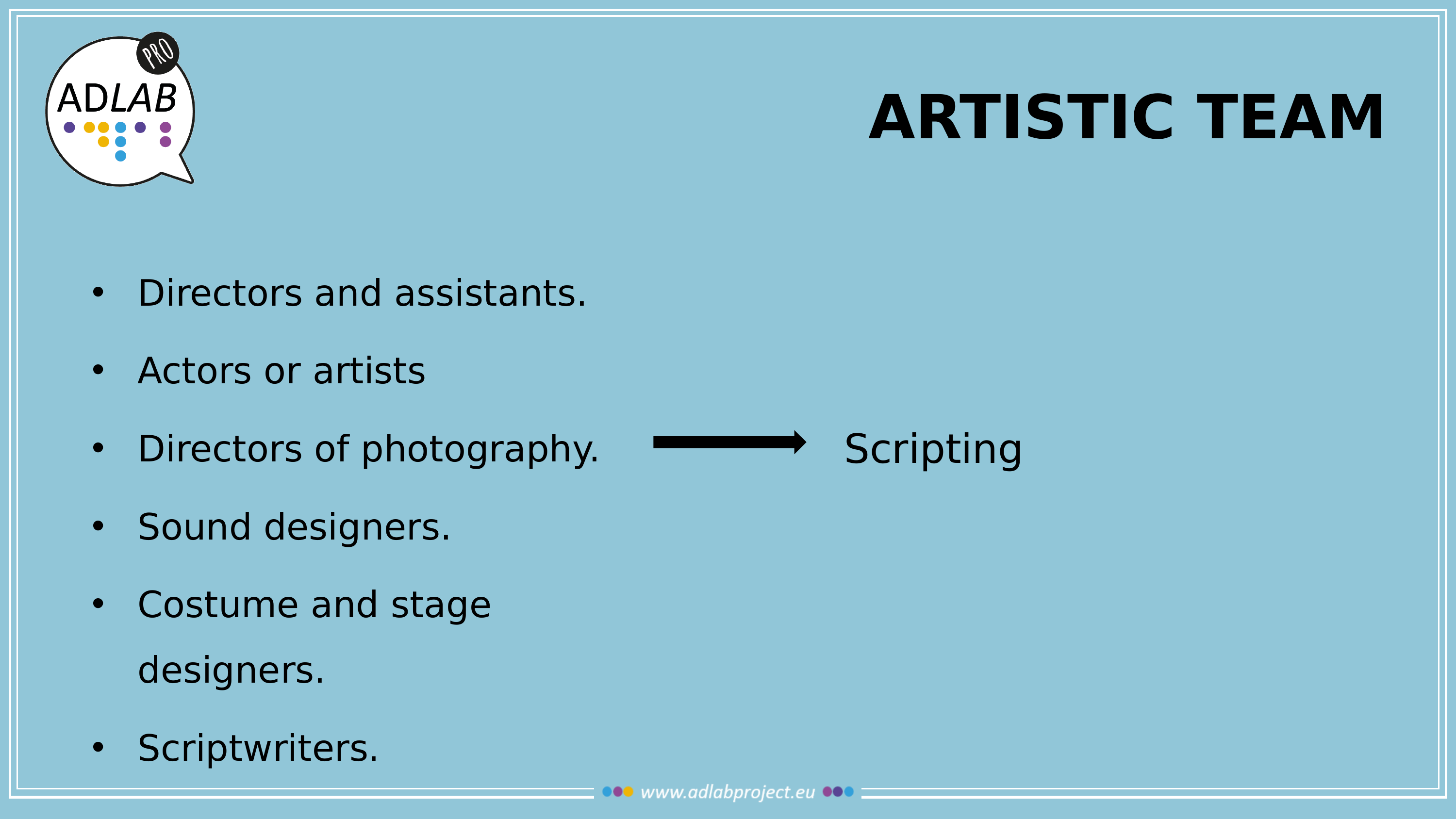

# ARTISTIC TEAM
Directors and assistants.
Actors or artists
Directors of photography.
Sound designers.
Costume and stage designers.
Scriptwriters.
Scripting